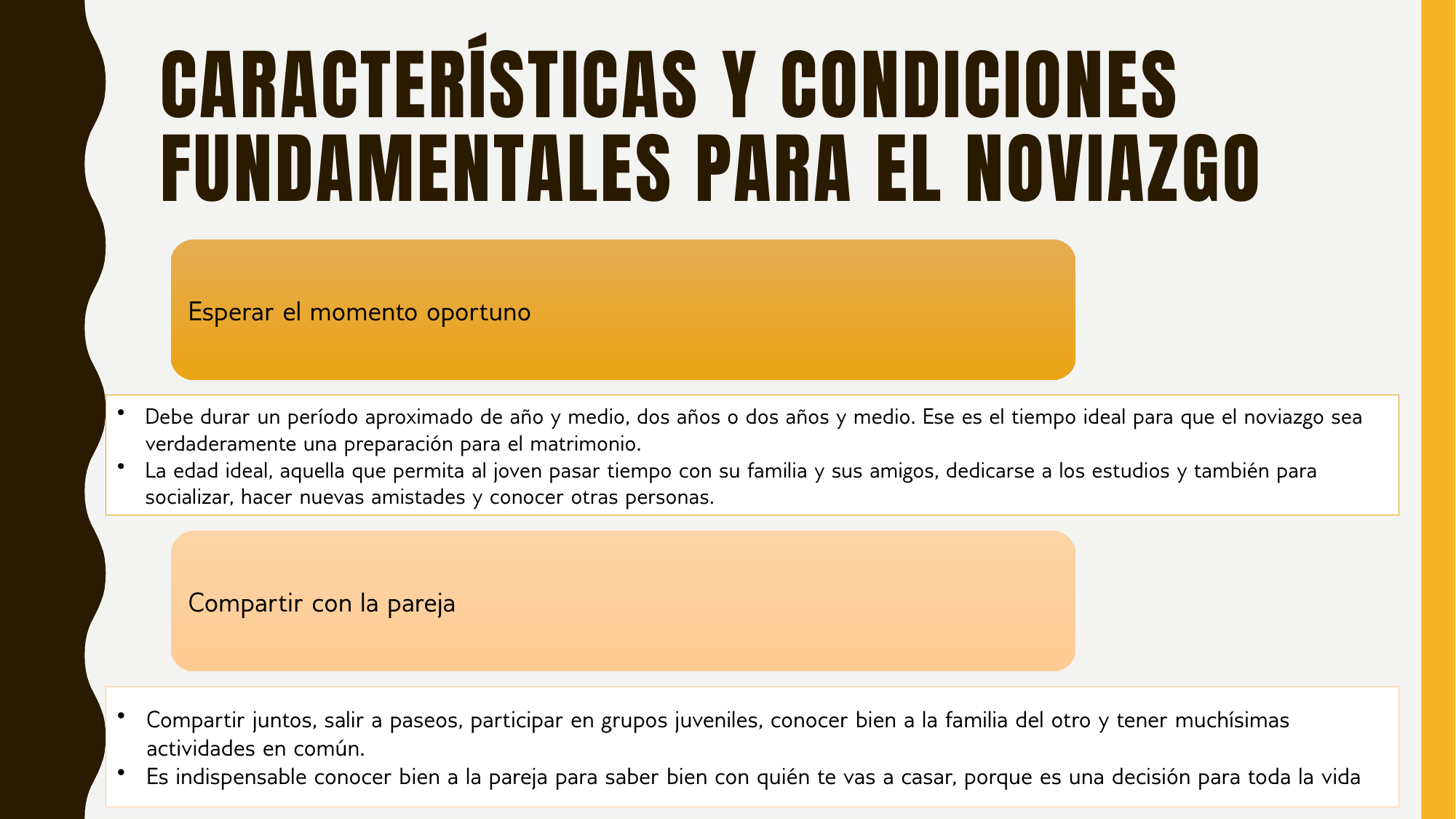

# CARACTERÍSTICAS Y CONDICIONES FUNDAMENTALES PARA EL NOVIAZGO
Esperar el momento oportuno
Compartir con la pareja
Debe durar un período aproximado de año y medio, dos años o dos años y medio. Ese es el tiempo ideal para que el noviazgo sea verdaderamente una preparación para el matrimonio.
Compartir juntos, salir a paseos, participar en grupos juveniles, conocer bien a la familia del otro y tener muchísimas actividades en común.
La edad ideal, aquella que permita al joven pasar tiempo con su familia y sus amigos, dedicarse a los estudios y también para socializar, hacer nuevas amistades y conocer otras personas.
Es indispensable conocer bien a la pareja para saber bien con quién te vas a casar, porque es una decisión para toda la vida